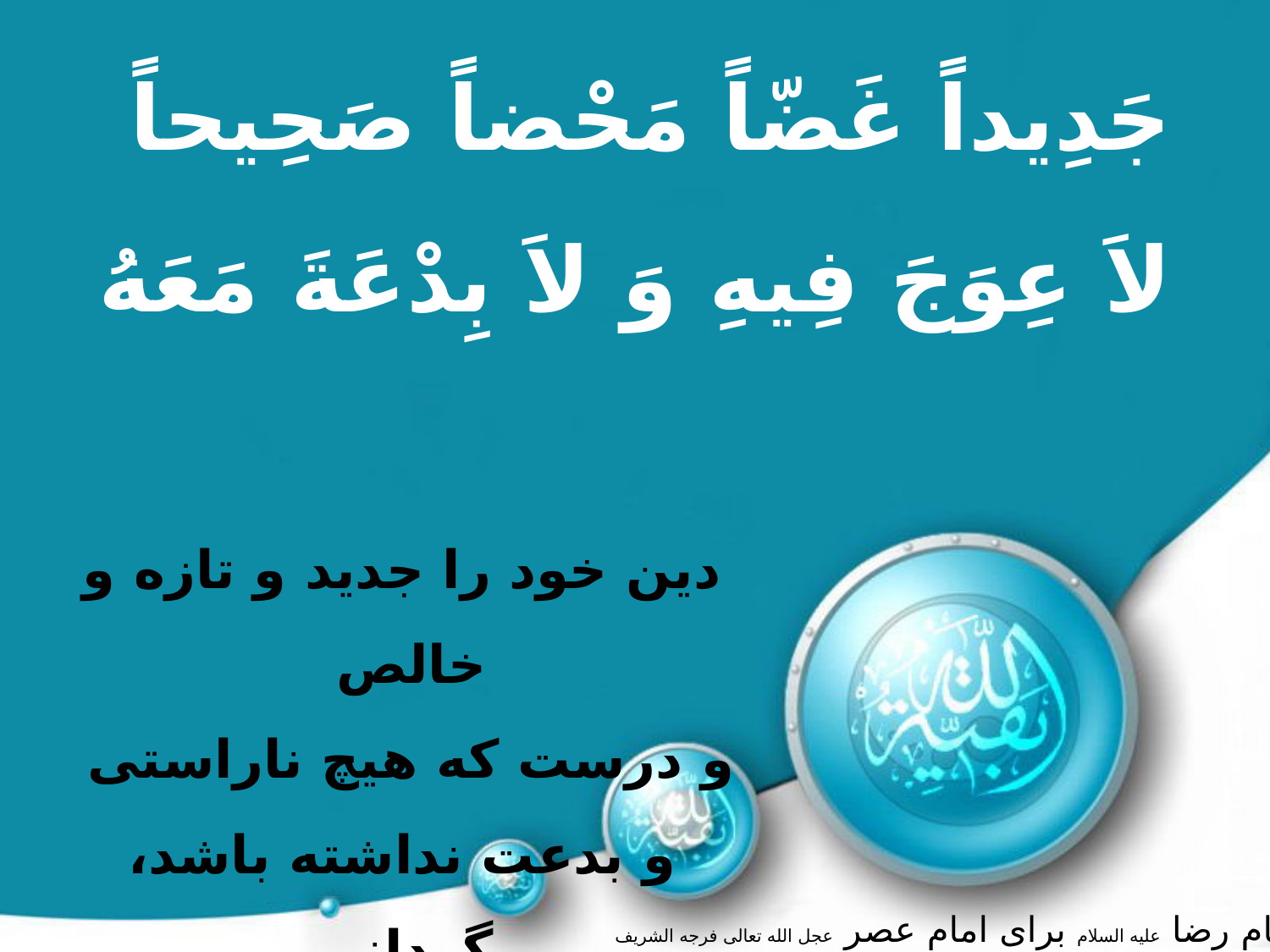

جَدِيداً غَضّاً مَحْضاً صَحِيحاً
لاَ عِوَجَ فِيهِ وَ لاَ بِدْعَةَ مَعَهُ‏
دین خود را جديد و تازه و خالص
و درست كه هيچ ناراستى
و بدعت نداشته باشد، گردانی